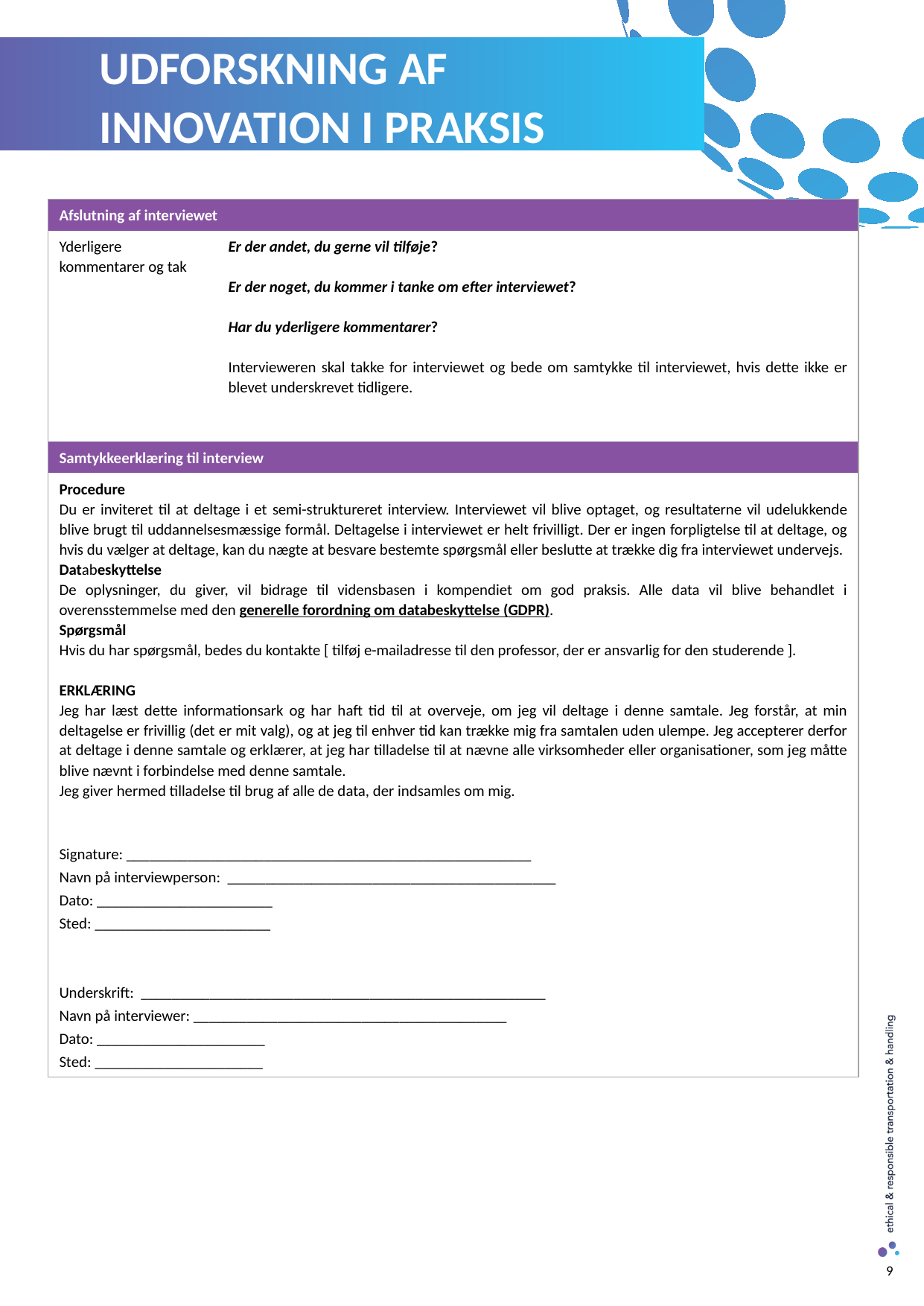

UDFORSKNING AF INNOVATION I PRAKSIS
| Afslutning af interviewet |  |
| --- | --- |
| Yderligere kommentarer og tak | Er der andet, du gerne vil tilføje? Er der noget, du kommer i tanke om efter interviewet? Har du yderligere kommentarer?   Intervieweren skal takke for interviewet og bede om samtykke til interviewet, hvis dette ikke er blevet underskrevet tidligere. |
| Samtykkeerklæring til interview |  |
| Procedure Du er inviteret til at deltage i et semi-struktureret interview. Interviewet vil blive optaget, og resultaterne vil udelukkende blive brugt til uddannelsesmæssige formål. Deltagelse i interviewet er helt frivilligt. Der er ingen forpligtelse til at deltage, og hvis du vælger at deltage, kan du nægte at besvare bestemte spørgsmål eller beslutte at trække dig fra interviewet undervejs. Databeskyttelse De oplysninger, du giver, vil bidrage til vidensbasen i kompendiet om god praksis. Alle data vil blive behandlet i overensstemmelse med den generelle forordning om databeskyttelse (GDPR). Spørgsmål Hvis du har spørgsmål, bedes du kontakte [ tilføj e-mailadresse til den professor, der er ansvarlig for den studerende ]. ERKLÆRING Jeg har læst dette informationsark og har haft tid til at overveje, om jeg vil deltage i denne samtale. Jeg forstår, at min deltagelse er frivillig (det er mit valg), og at jeg til enhver tid kan trække mig fra samtalen uden ulempe. Jeg accepterer derfor at deltage i denne samtale og erklærer, at jeg har tilladelse til at nævne alle virksomheder eller organisationer, som jeg måtte blive nævnt i forbindelse med denne samtale. Jeg giver hermed tilladelse til brug af alle de data, der indsamles om mig. Signature: \_\_\_\_\_\_\_\_\_\_\_\_\_\_\_\_\_\_\_\_\_\_\_\_\_\_\_\_\_\_\_\_\_\_\_\_\_\_\_\_\_\_\_\_\_\_\_\_\_\_\_\_\_ Navn på interviewperson: \_\_\_\_\_\_\_\_\_\_\_\_\_\_\_\_\_\_\_\_\_\_\_\_\_\_\_\_\_\_\_\_\_\_\_\_\_\_\_\_\_\_\_ Dato: \_\_\_\_\_\_\_\_\_\_\_\_\_\_\_\_\_\_\_\_\_\_\_ Sted: \_\_\_\_\_\_\_\_\_\_\_\_\_\_\_\_\_\_\_\_\_\_\_ Underskrift: \_\_\_\_\_\_\_\_\_\_\_\_\_\_\_\_\_\_\_\_\_\_\_\_\_\_\_\_\_\_\_\_\_\_\_\_\_\_\_\_\_\_\_\_\_\_\_\_\_\_\_\_\_ Navn på interviewer: \_\_\_\_\_\_\_\_\_\_\_\_\_\_\_\_\_\_\_\_\_\_\_\_\_\_\_\_\_\_\_\_\_\_\_\_\_\_\_\_\_ Dato: \_\_\_\_\_\_\_\_\_\_\_\_\_\_\_\_\_\_\_\_\_\_ Sted: \_\_\_\_\_\_\_\_\_\_\_\_\_\_\_\_\_\_\_\_\_\_ |  |
9